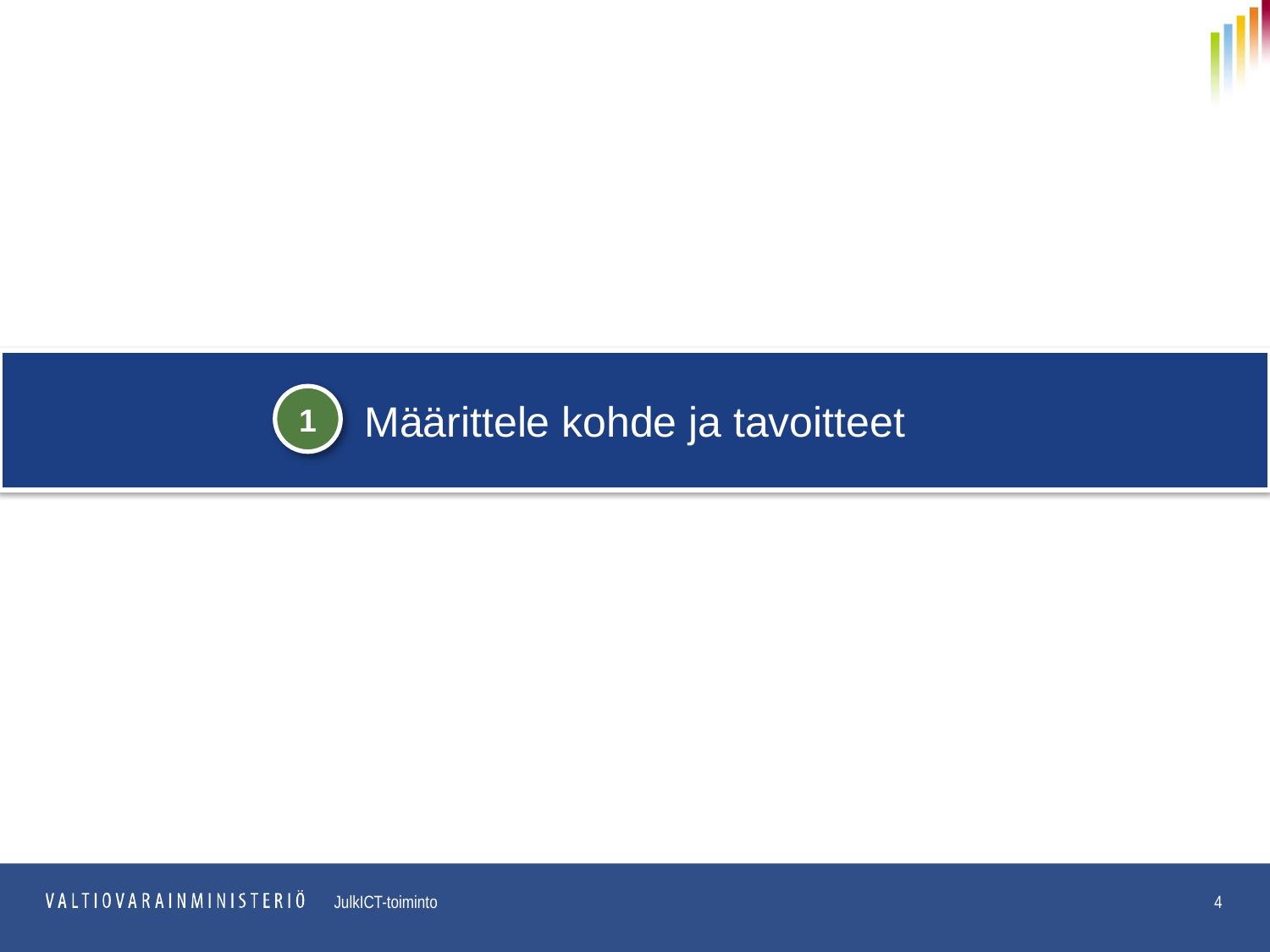

# Määrittele kohde ja tavoitteet
1
4